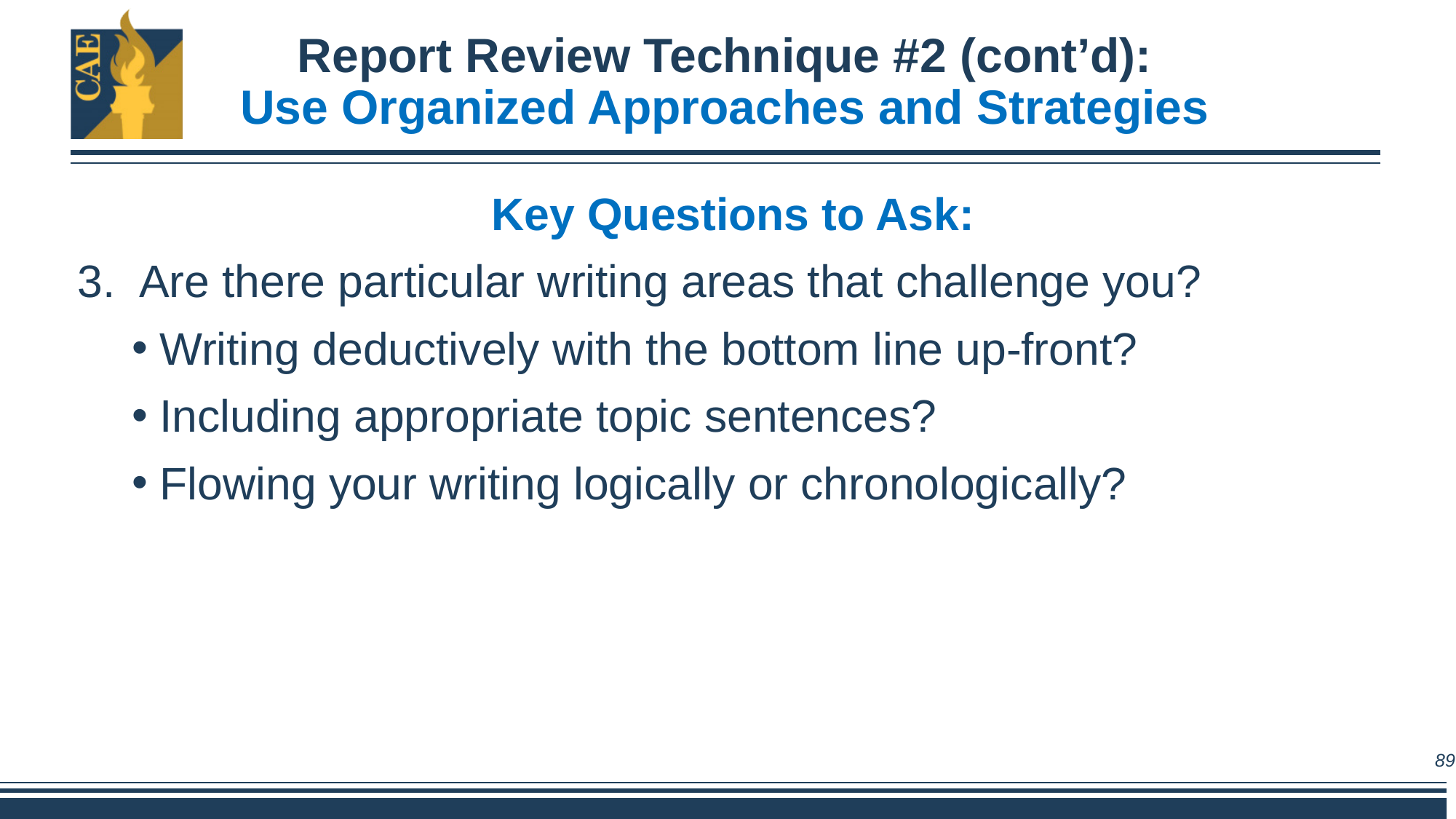

# Report Review Technique #2 (cont’d): Use Organized Approaches and Strategies
Key Questions to Ask:
Are there particular writing areas that challenge you?
Writing deductively with the bottom line up-front?
Including appropriate topic sentences?
Flowing your writing logically or chronologically?

89